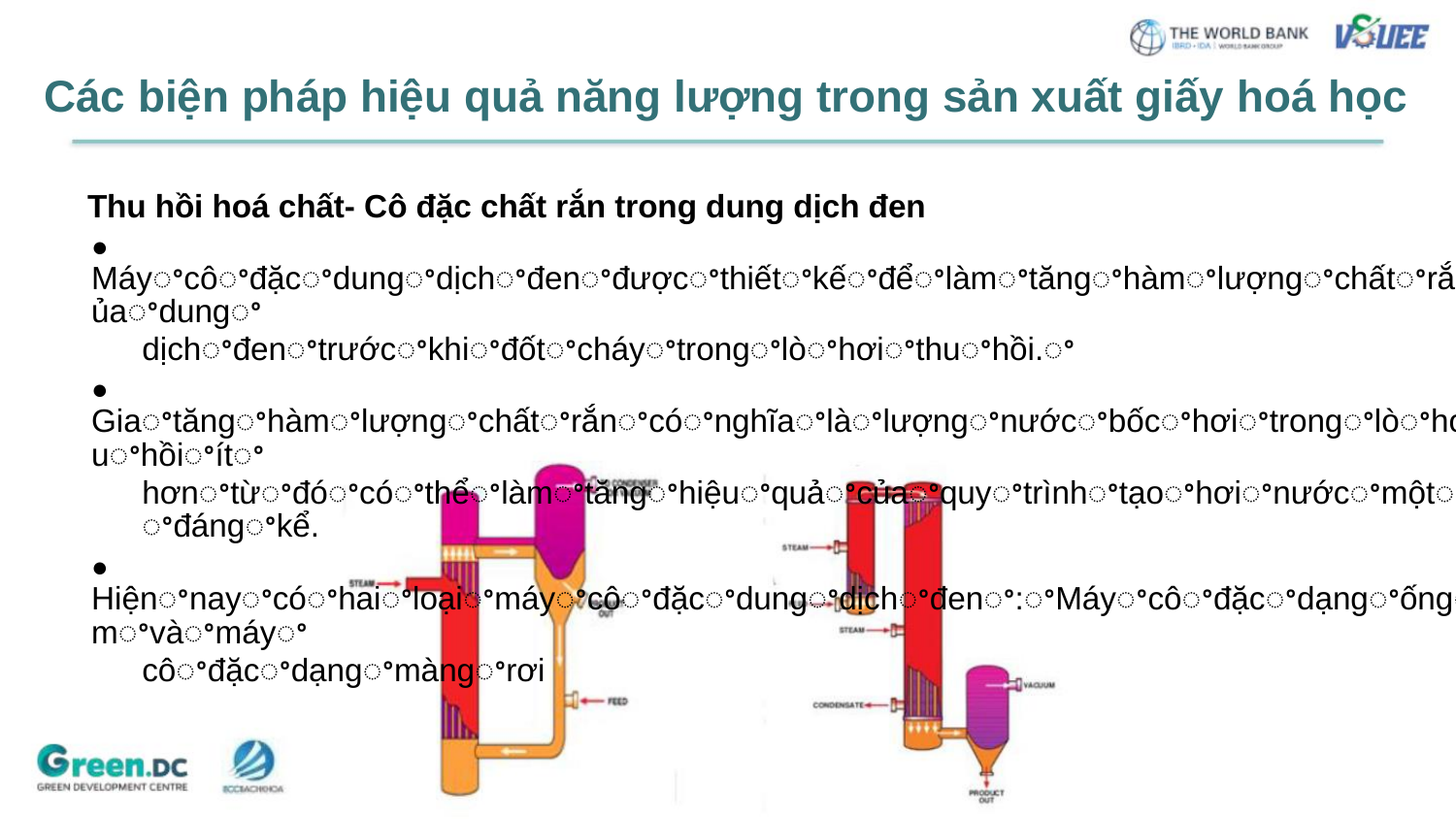

Các biện pháp hiệu quả năng lượng trong sản xuất giấy hoá học
Thu hồi hoá chất- Cô đặc chất rắn trong dung dịch đen
● Máyꢀcôꢀđặcꢀdungꢀdịchꢀđenꢀđượcꢀthiếtꢀkếꢀđểꢀlàmꢀtăngꢀhàmꢀlượngꢀchấtꢀrắnꢀcủaꢀdungꢀ
dịchꢀđenꢀtrướcꢀkhiꢀđốtꢀcháyꢀtrongꢀlòꢀhơiꢀthuꢀhồi.ꢀ
● Giaꢀtăngꢀhàmꢀlượngꢀchấtꢀrắnꢀcóꢀnghĩaꢀlàꢀlượngꢀnướcꢀbốcꢀhơiꢀtrongꢀlòꢀhơiꢀthuꢀhồiꢀítꢀ
hơnꢀtừꢀđóꢀcóꢀthểꢀlàmꢀtăngꢀhiệuꢀquảꢀcủaꢀquyꢀtrìnhꢀtạoꢀhơiꢀnướcꢀmộtꢀcáchꢀđángꢀkể.
● Hiệnꢀnayꢀcóꢀhaiꢀloạiꢀmáyꢀcôꢀđặcꢀdungꢀdịchꢀđenꢀ:ꢀMáyꢀcôꢀđặcꢀdạngꢀốngꢀchìmꢀvàꢀmáyꢀ
côꢀđặcꢀdạngꢀmàngꢀrơi